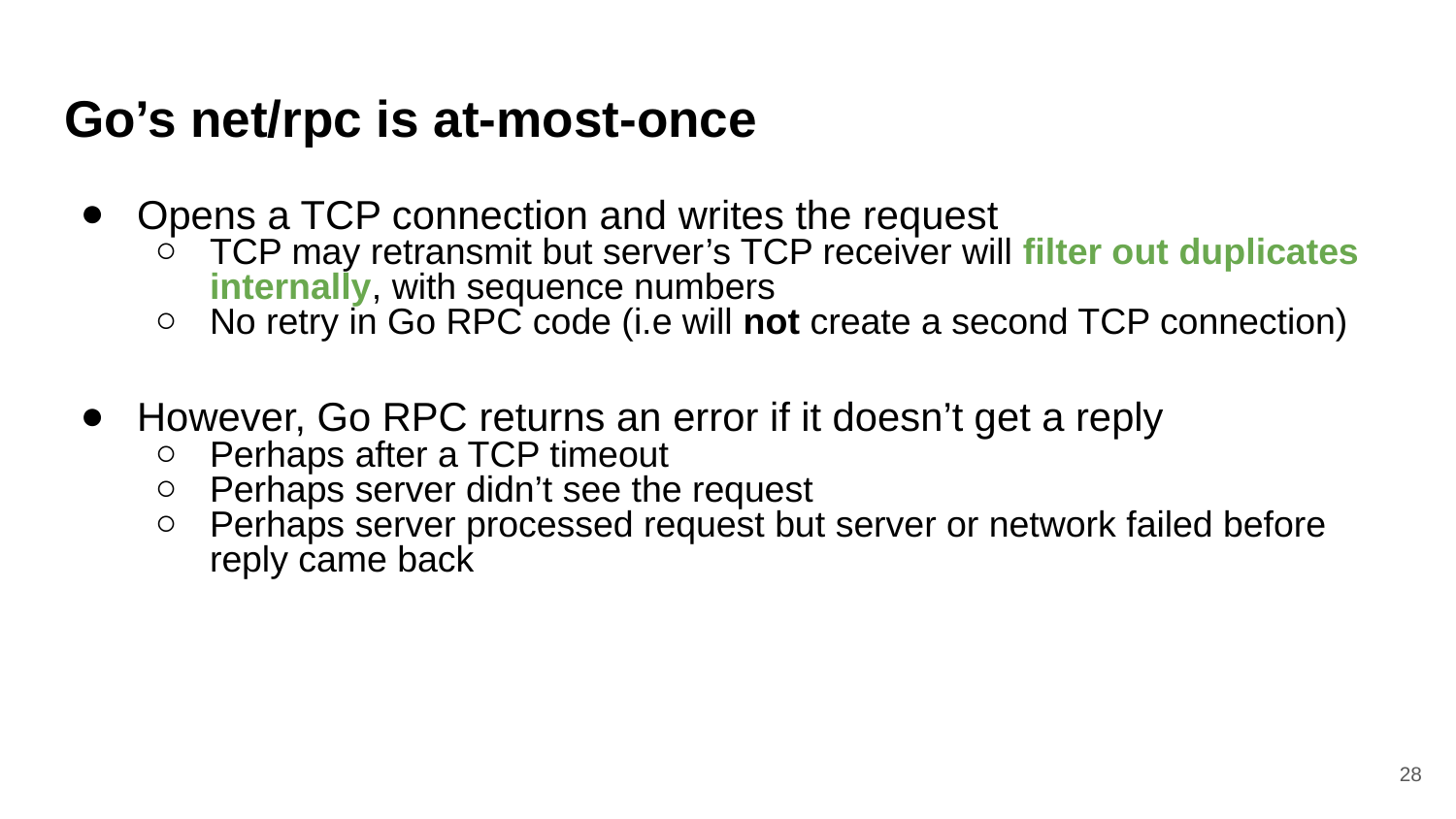

# Go’s net/rpc is at-most-once

Opens a TCP connection and writes the request
TCP may retransmit but server’s TCP receiver will filter out duplicates internally, with sequence numbers
No retry in Go RPC code (i.e will not create a second TCP connection)

However, Go RPC returns an error if it doesn’t get a reply
Perhaps after a TCP timeout
Perhaps server didn’t see the request
Perhaps server processed request but server or network failed before reply came back

28